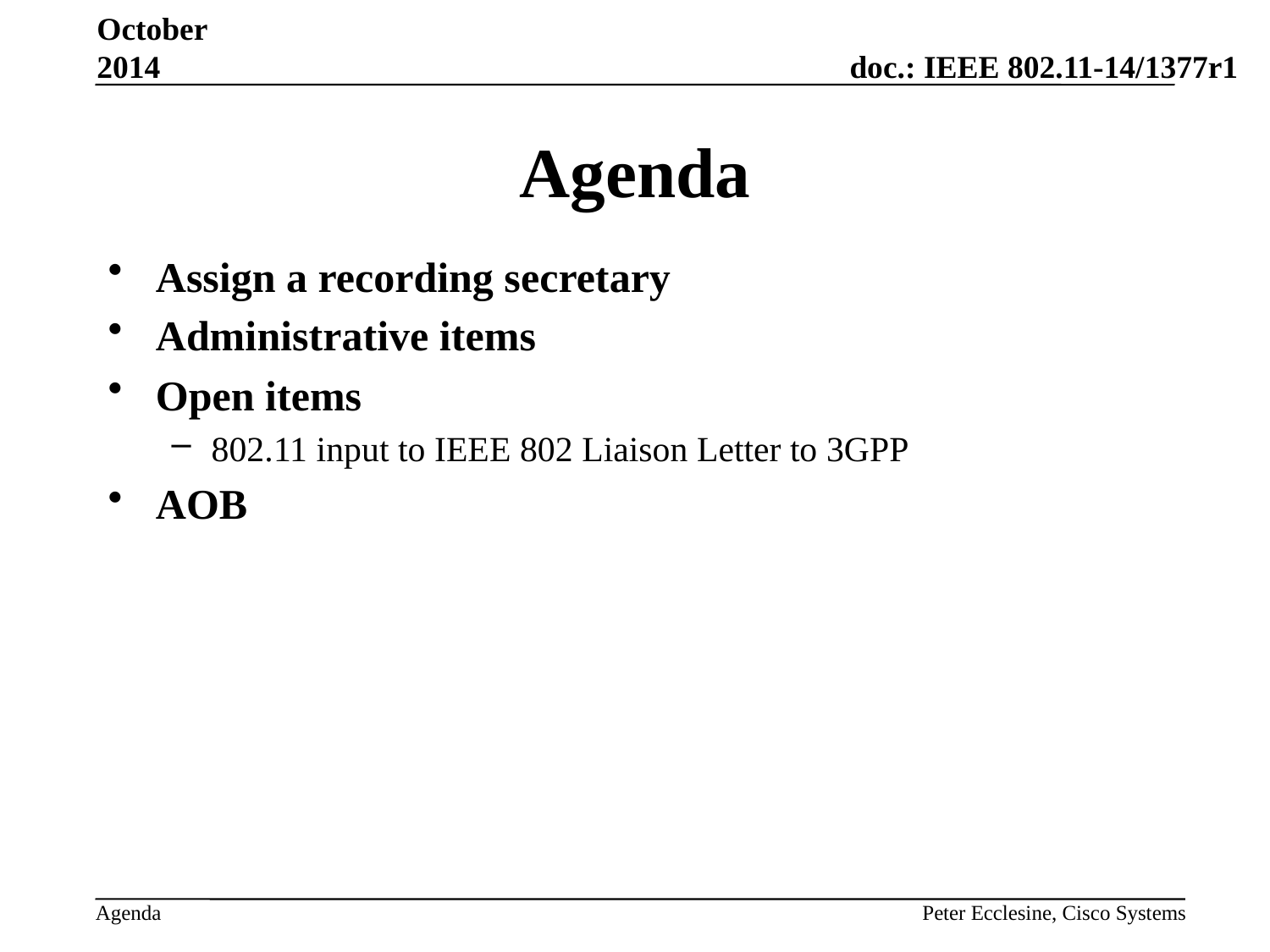

October 2014
# Agenda
Assign a recording secretary
Administrative items
Open items
802.11 input to IEEE 802 Liaison Letter to 3GPP
AOB
Peter Ecclesine, Cisco Systems